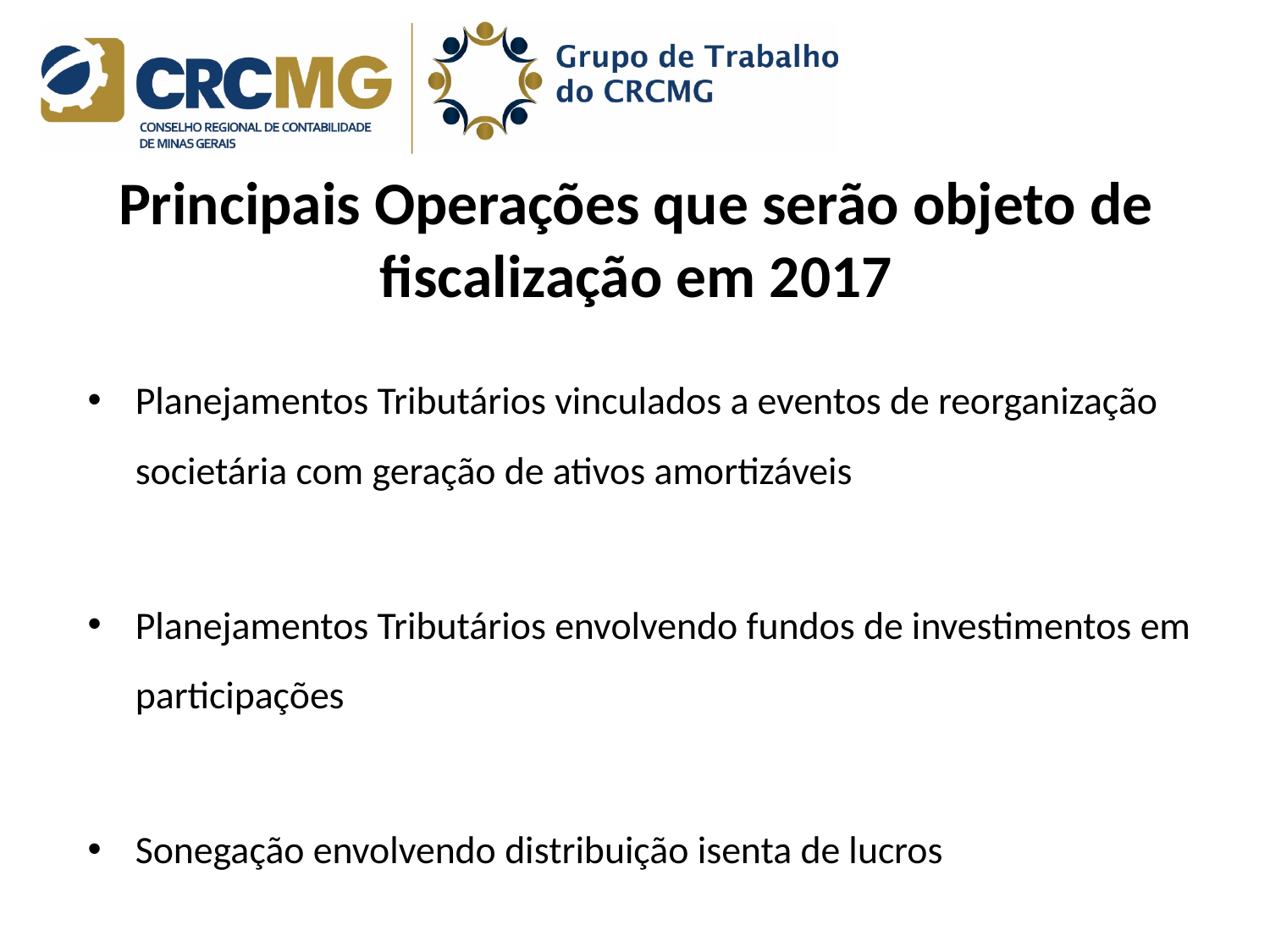

# Principais Operações que serão objeto de fiscalização em 2017
Planejamentos Tributários vinculados a eventos de reorganização societária com geração de ativos amortizáveis

Planejamentos Tributários envolvendo fundos de investimentos em participações

Sonegação envolvendo distribuição isenta de lucros